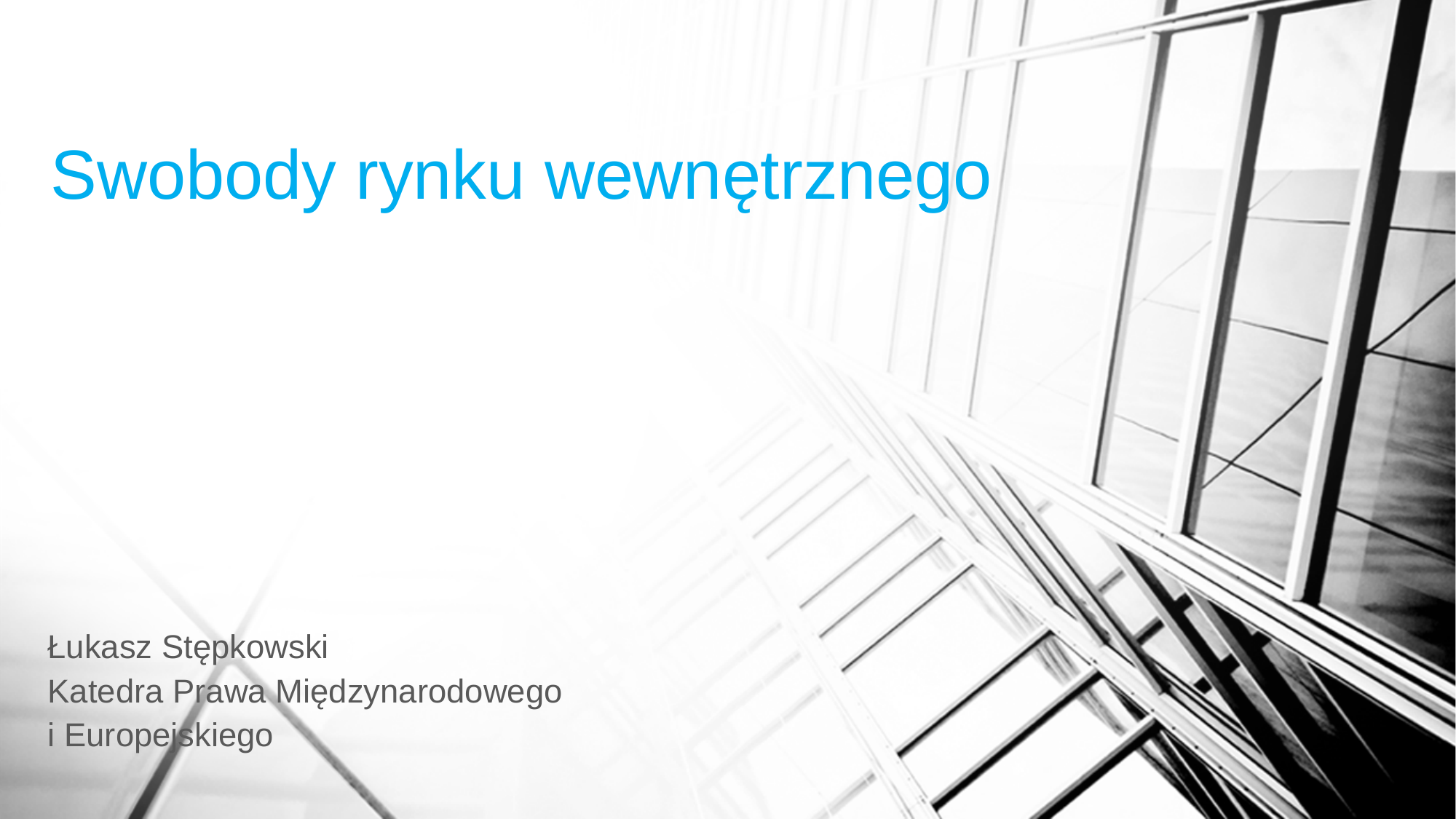

# Swobody rynku wewnętrznego
Łukasz Stępkowski
Katedra Prawa Międzynarodowego
i Europejskiego